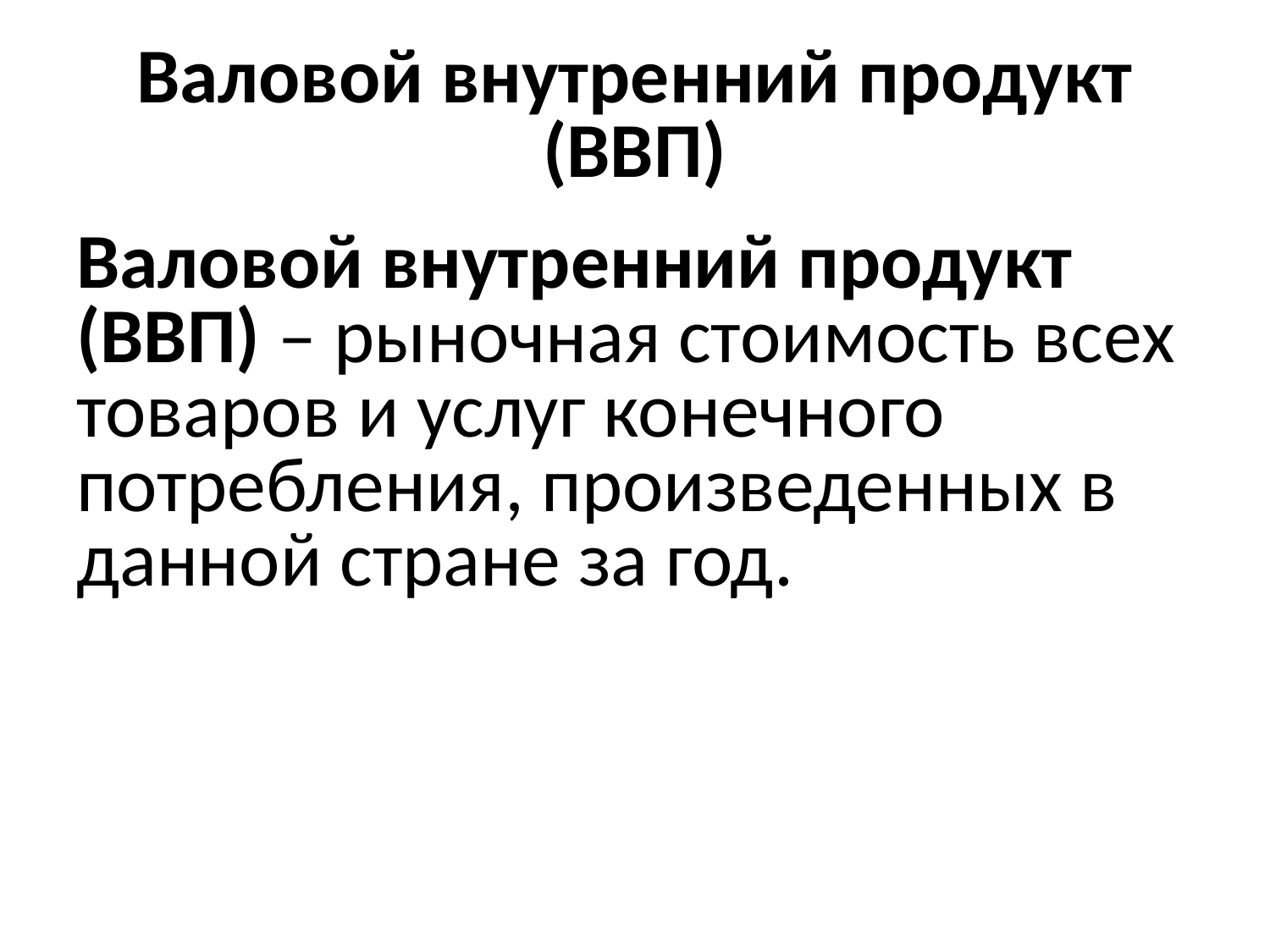

# Валовой внутренний продукт (ВВП)
Валовой внутренний продукт (ВВП) – рыночная стоимость всех товаров и услуг конечного потребления, произведенных в данной стране за год.